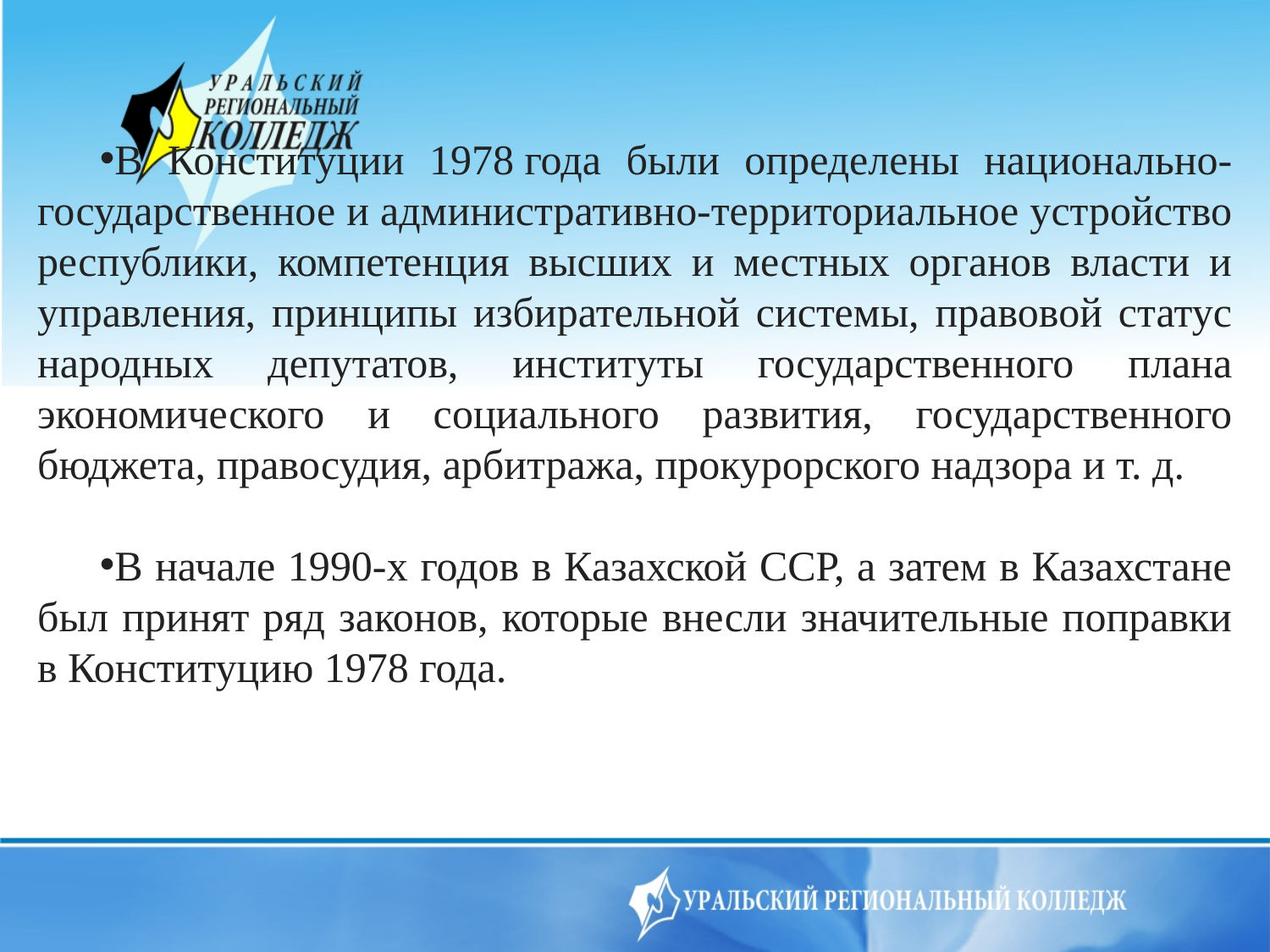

В Конституции 1978 года были определены национально-государственное и административно-территориальное устройство республики, компетенция высших и местных органов власти и управления, принципы избирательной системы, правовой статус народных депутатов, институты государственного плана экономического и социального развития, государственного бюджета, правосудия, арбитража, прокурорского надзора и т. д.

В начале 1990-х годов в Казахской ССР, а затем в Казахстане был принят ряд законов, которые внесли значительные поправки в Конституцию 1978 года.